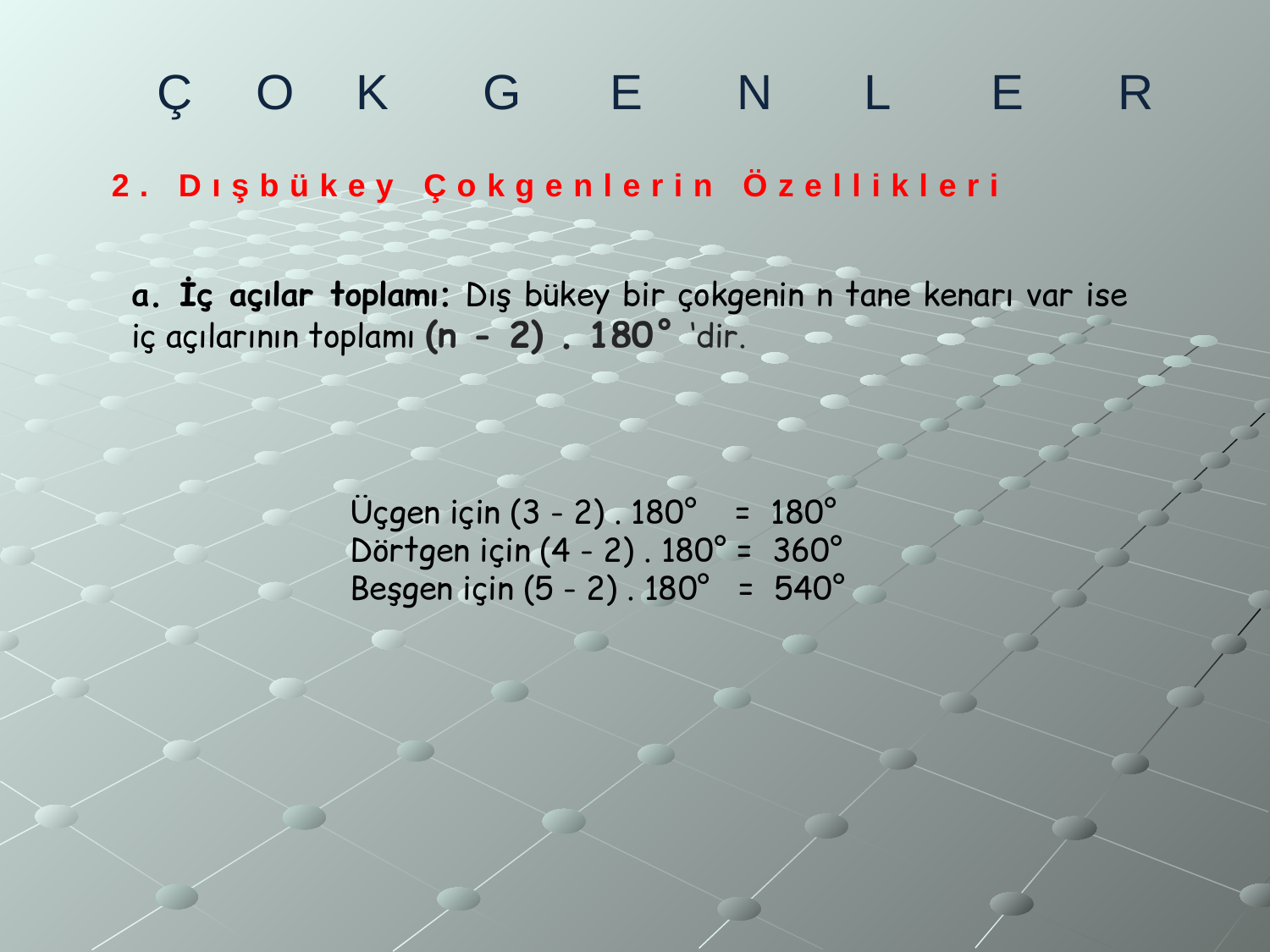

Ç	  O   	K	G	E	N	L	E	R

2. Dışbükey Çokgenlerin Özellikleri
a. İç açılar toplamı: Dış bükey bir çokgenin n tane kenarı var ise iç açılarının toplamı (n - 2) . 180° ‘dir.
Üçgen için (3 - 2) . 180°    =  180°
Dörtgen için (4 - 2) . 180° =  360°
Beşgen için (5 - 2) . 180°   =  540°